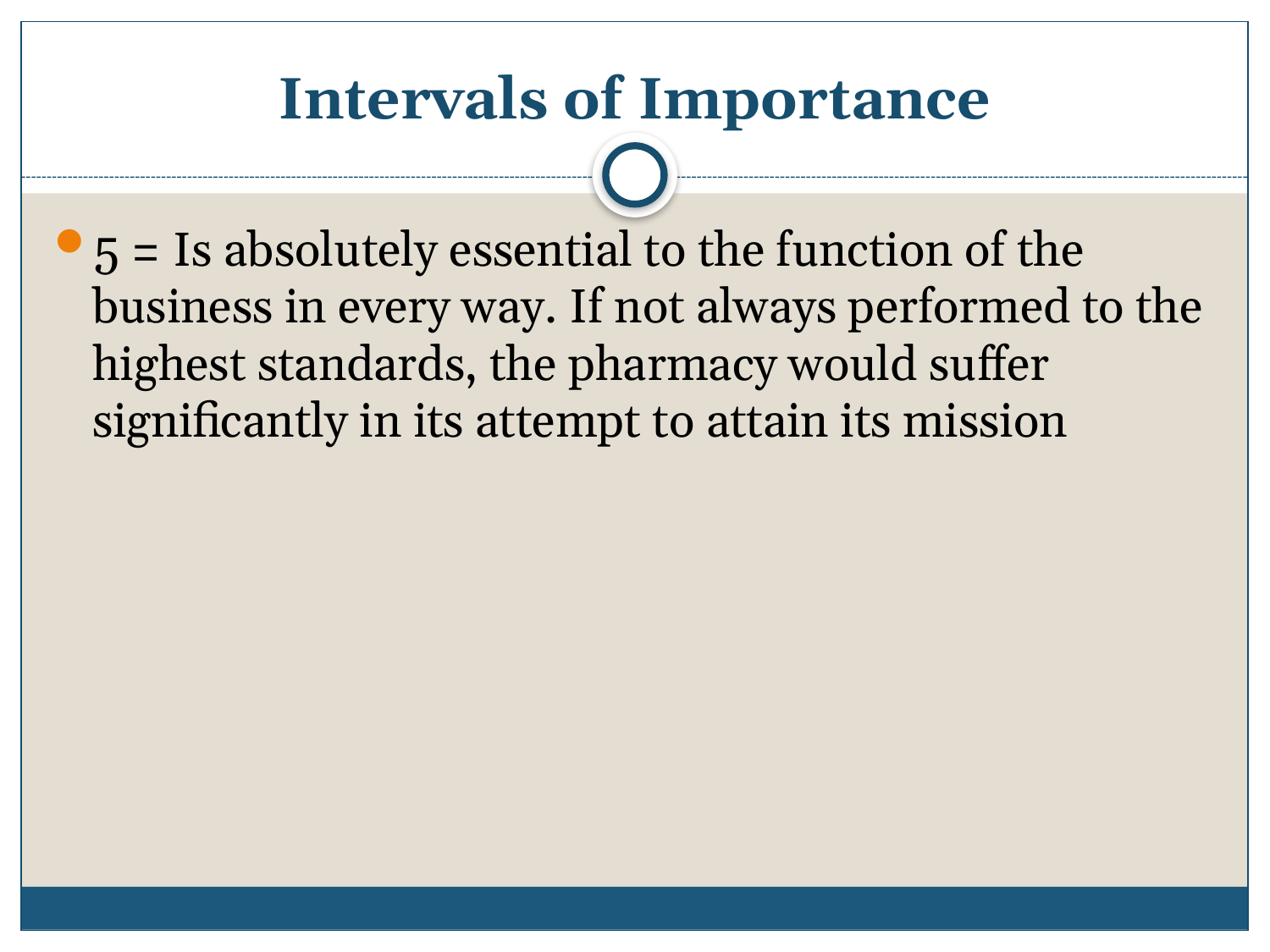

# Intervals of Importance
5 = Is absolutely essential to the function of the business in every way. If not always performed to the highest standards, the pharmacy would suffer significantly in its attempt to attain its mission